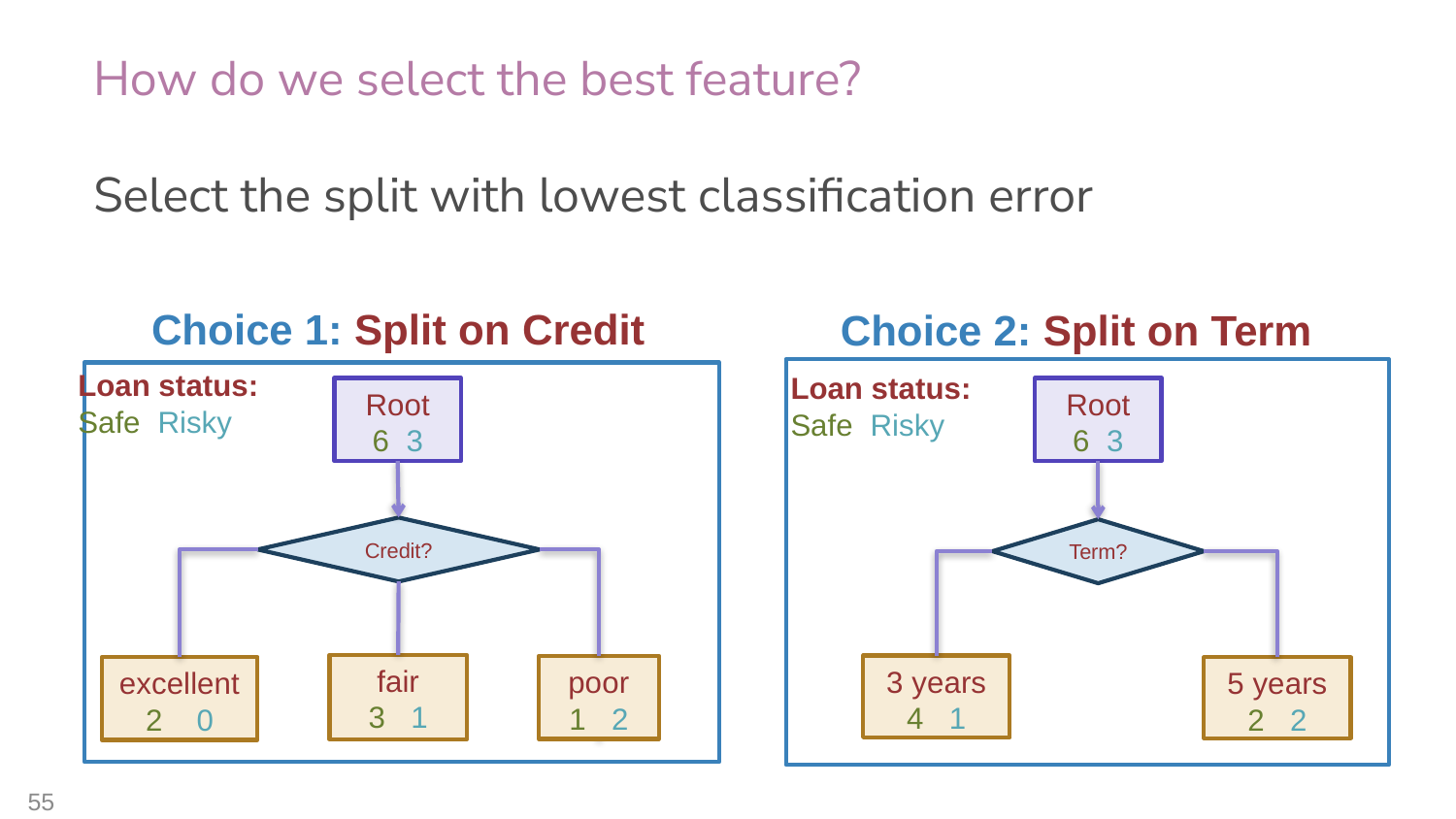

# How do we select the best feature? Select the split with lowest classification error
Choice 1: Split on Credit
Choice 2: Split on Term

Loan status:
Safe  Risky
Root
6  3
Term?
3 years
4   1
5 years
2   2
Loan status:
Safe  Risky

Root
6  3
Credit?
fair
3   1

poor
1   2
excellent
2    0